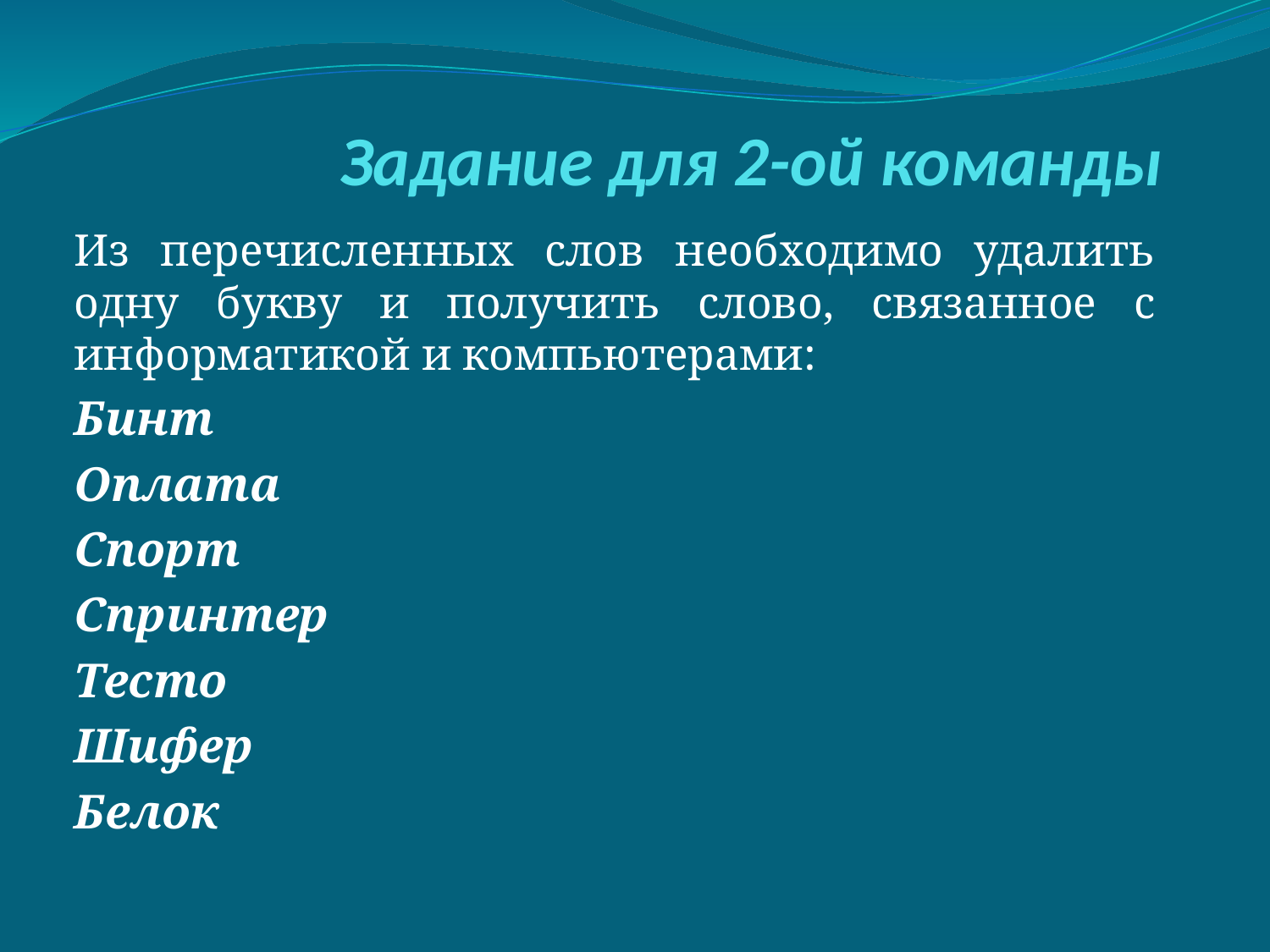

# Задание для 2-ой команды
Из перечисленных слов необходимо удалить одну букву и получить слово, связанное с информатикой и компьютерами:
Бинт
Оплата
Спорт
Спринтер
Тесто
Шифер
Белок